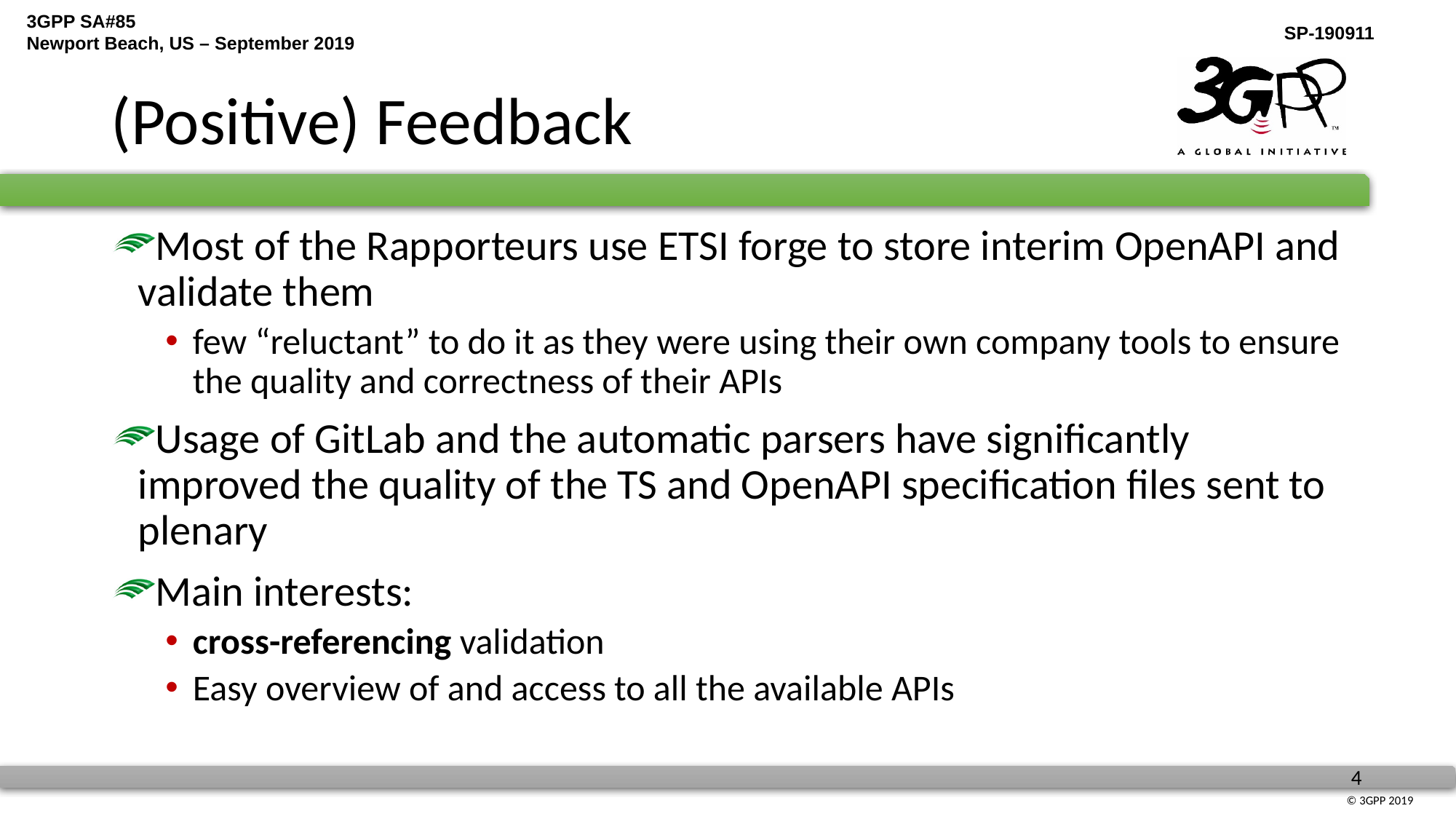

# (Positive) Feedback
Most of the Rapporteurs use ETSI forge to store interim OpenAPI and validate them
few “reluctant” to do it as they were using their own company tools to ensure the quality and correctness of their APIs
Usage of GitLab and the automatic parsers have significantly improved the quality of the TS and OpenAPI specification files sent to plenary
Main interests:
cross-referencing validation
Easy overview of and access to all the available APIs